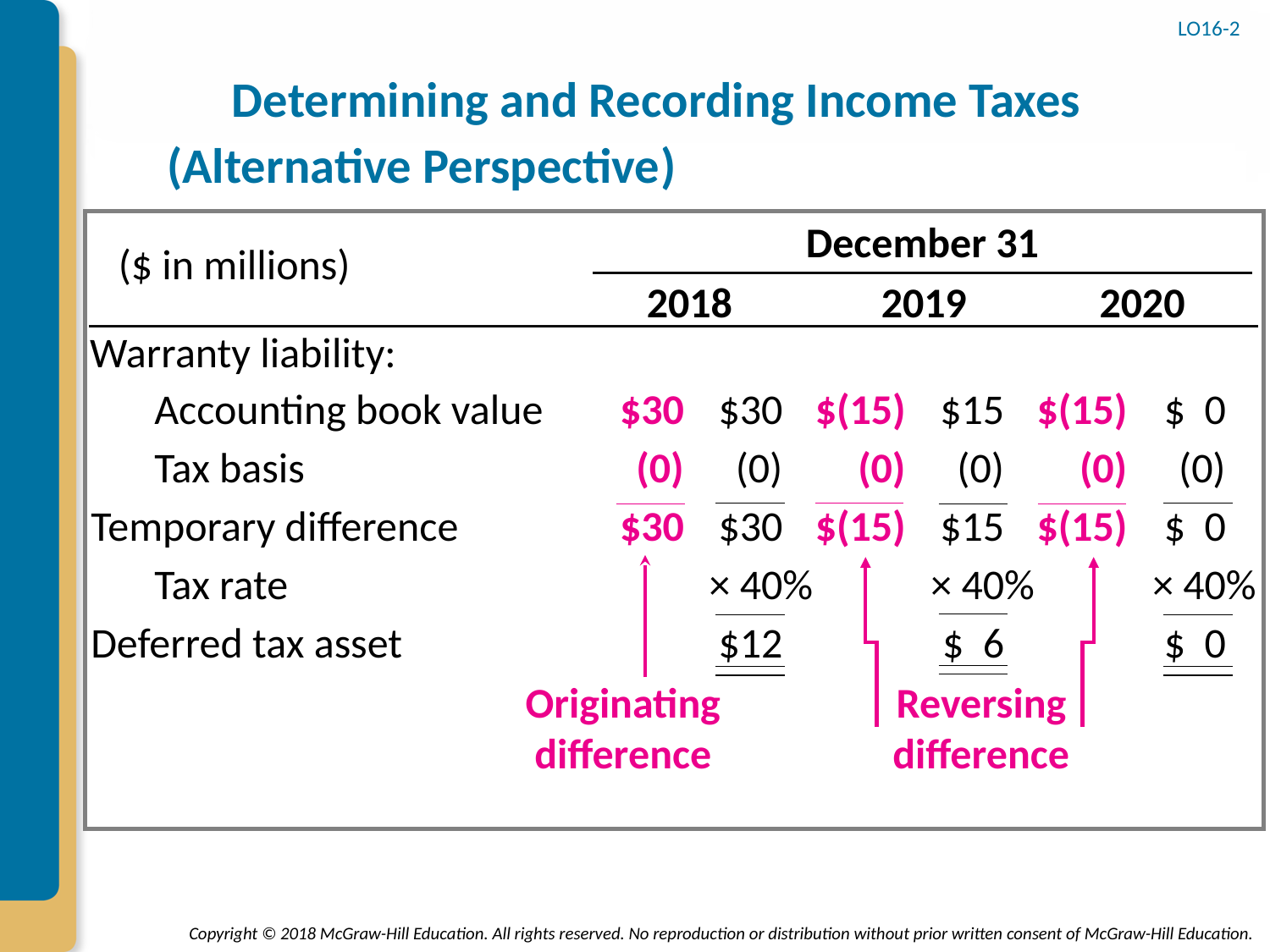

LO16-2
# Determining and Recording Income Taxes (Alternative Perspective)
December 31

($ in millions)
2018
2019
2020
Warranty liability:
Accounting book value
$30
$30
$(15)
$15
$(15)
$  0
Tax basis
(0)
(0)
(0)
(0)
(0)
(0)
Temporary difference
$30
$30
$(15)
$15
$(15)
$  0
Tax rate
× 40%
× 40%
× 40%
Deferred tax asset
$12
$  6
$  0
Originating difference
Reversing difference